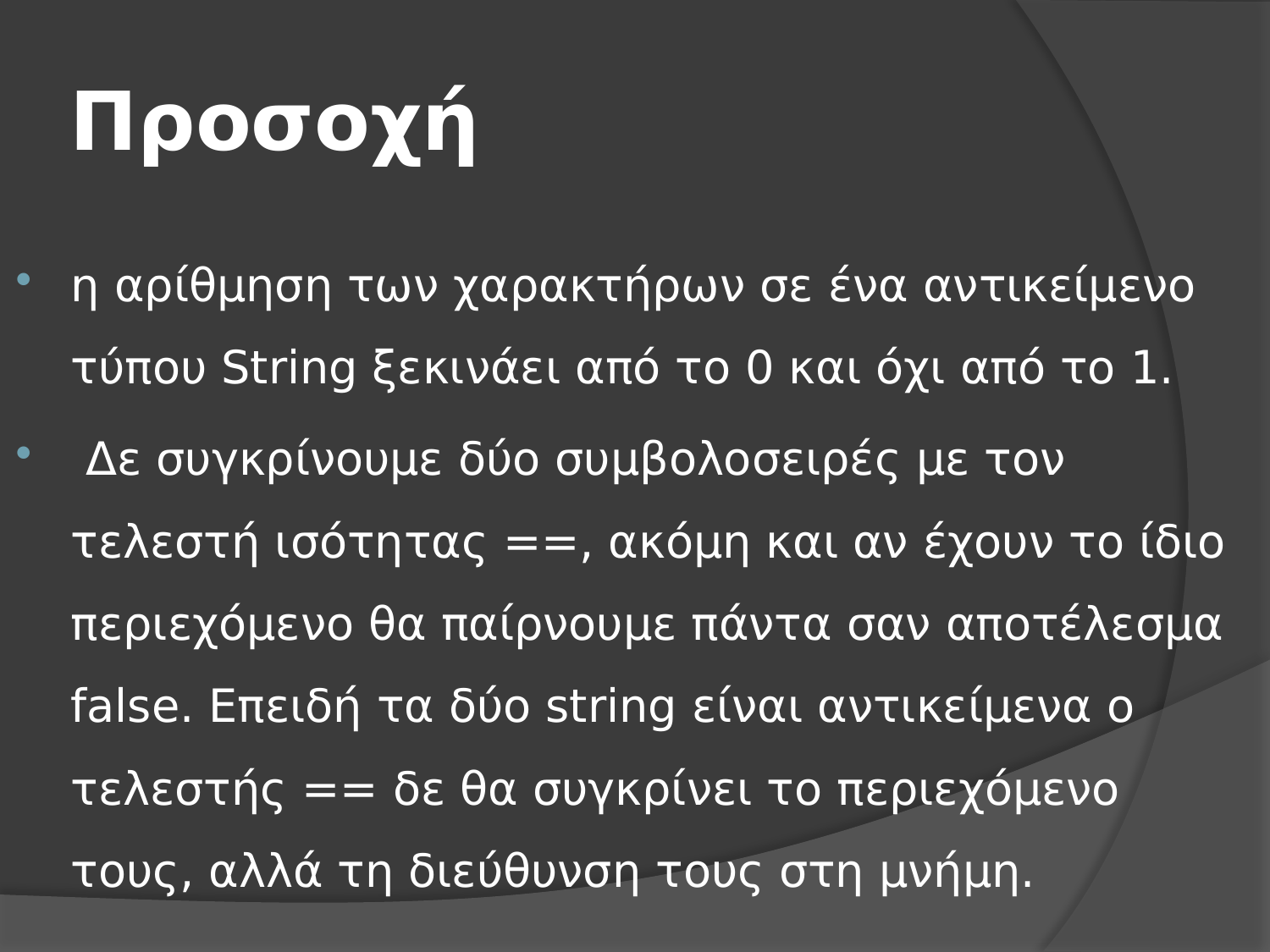

# Προσοχή
η αρίθμηση των χαρακτήρων σε ένα αντικείμενο τύπου String ξεκινάει από το 0 και όχι από το 1.
 Δε συγκρίνουμε δύο συμβολοσειρές με τον τελεστή ισότητας ==, ακόμη και αν έχουν το ίδιο περιεχόμενο θα παίρνουμε πάντα σαν αποτέλεσμα false. Επειδή τα δύο string είναι αντικείμενα ο τελεστής == δε θα συγκρίνει το περιεχόμενο τους, αλλά τη διεύθυνση τους στη μνήμη.